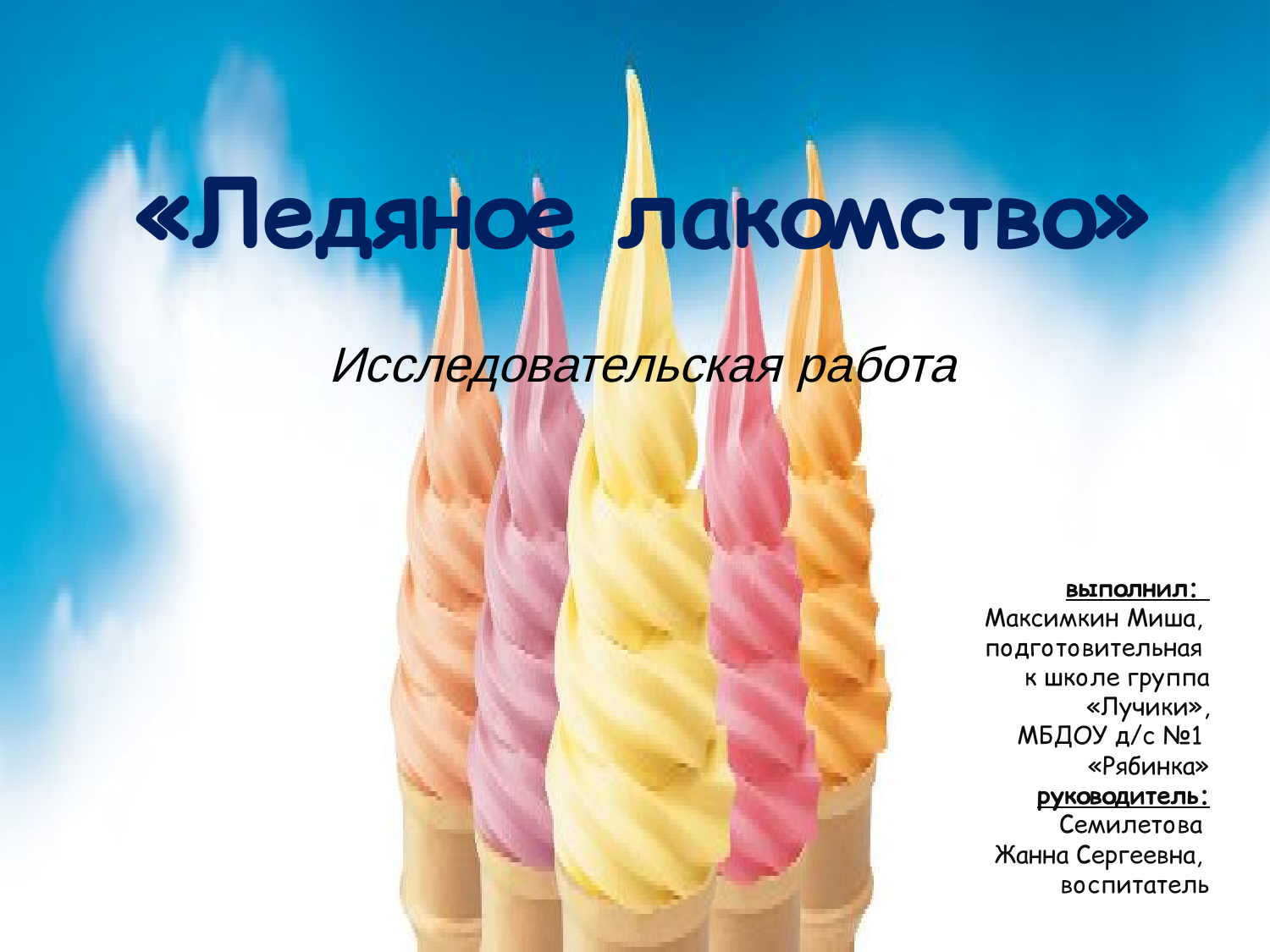

«Ледяное лакомство»
Исследовательская работа
выполнил:
Максимкин Миша,
подготовительная
к школе группа
«Лучики»,
МБДОУ д/с №1
«Рябинка»
руководитель:
Семилетова
Жанна Сергеевна,
воспитатель